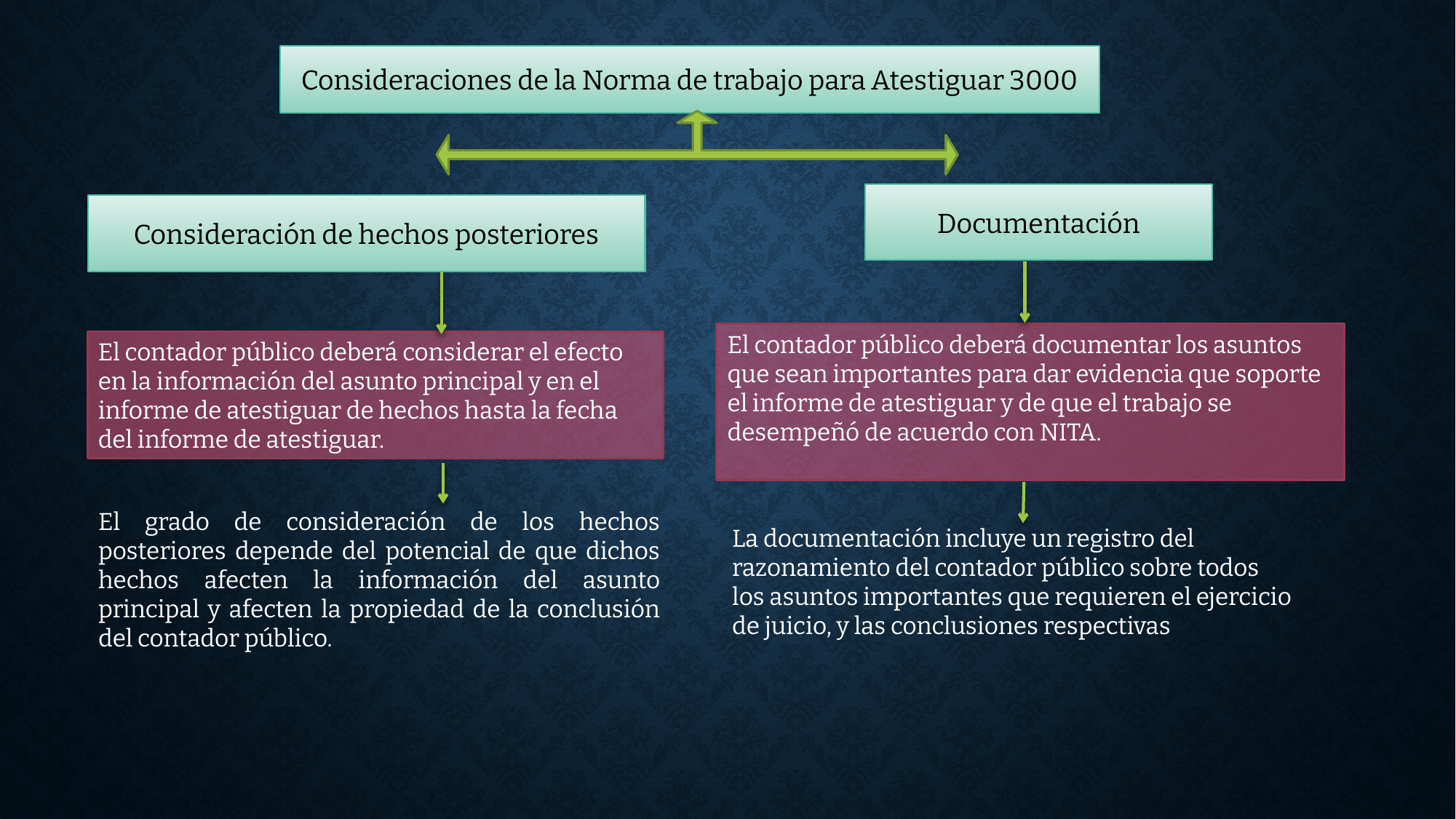

Consideraciones de la Norma de trabajo para Atestiguar 3000

Documentación
Consideración de hechos posteriores
El contador público deberá documentar los asuntos que sean importantes para dar evidencia que soporte el informe de atestiguar y de que el trabajo se desempeñó de acuerdo con NITA.

El contador público deberá considerar el efecto en la información del asunto principal y en el informe de atestiguar de hechos hasta la fecha del informe de atestiguar.
El grado de consideración de los hechos posteriores depende del potencial de que dichos hechos afecten la información del asunto principal y afecten la propiedad de la conclusión del contador público.
La documentación incluye un registro del razonamiento del contador público sobre todos los asuntos importantes que requieren el ejercicio de juicio, y las conclusiones respectivas